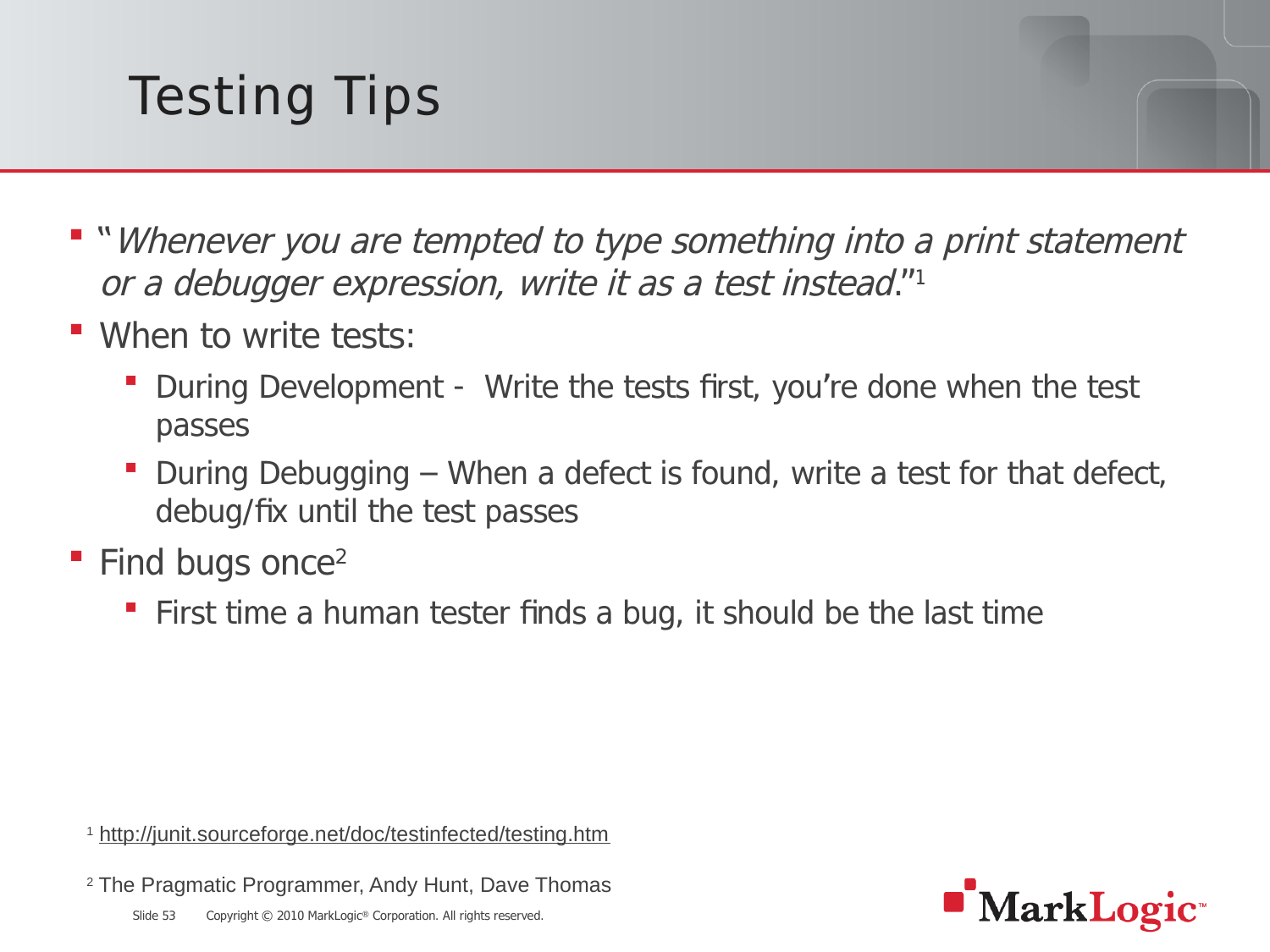

# Testing Tips
“Whenever you are tempted to type something into a print statement or a debugger expression, write it as a test instead.”1
When to write tests:
During Development -  Write the tests first, you’re done when the test passes
During Debugging – When a defect is found, write a test for that defect, debug/fix until the test passes
Find bugs once2
First time a human tester finds a bug, it should be the last time

1 http://junit.sourceforge.net/doc/testinfected/testing.htm

2 The Pragmatic Programmer, Andy Hunt, Dave Thomas